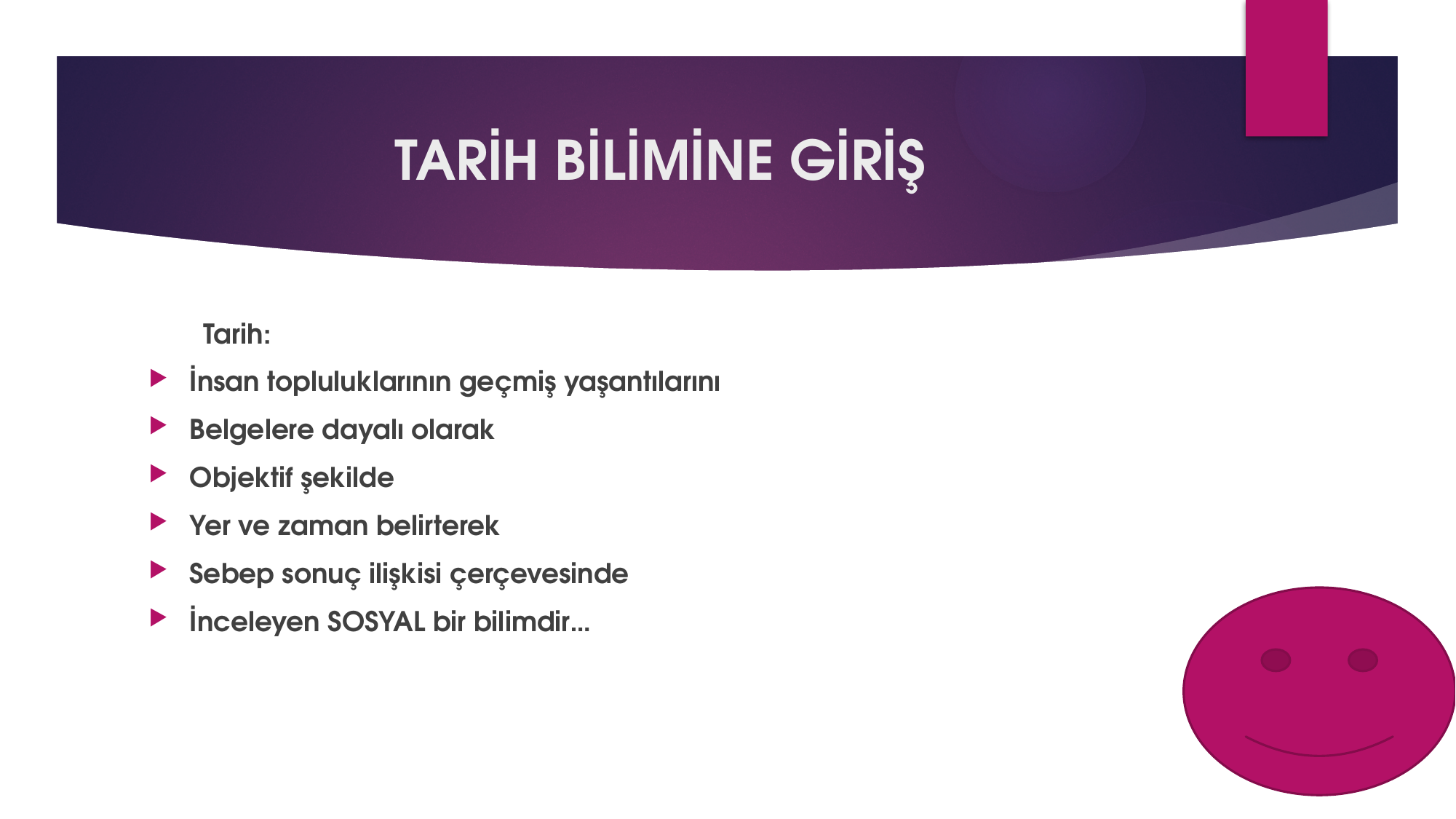

# TARİH BİLİMİNE GİRİŞ
Tarih:
İnsan topluluklarının geçmiş yaşantılarını
Belgelere dayalı olarak
Objektif şekilde
Yer ve zaman belirterek
Sebep sonuç ilişkisi çerçevesinde
İnceleyen SOSYAL bir bilimdir…